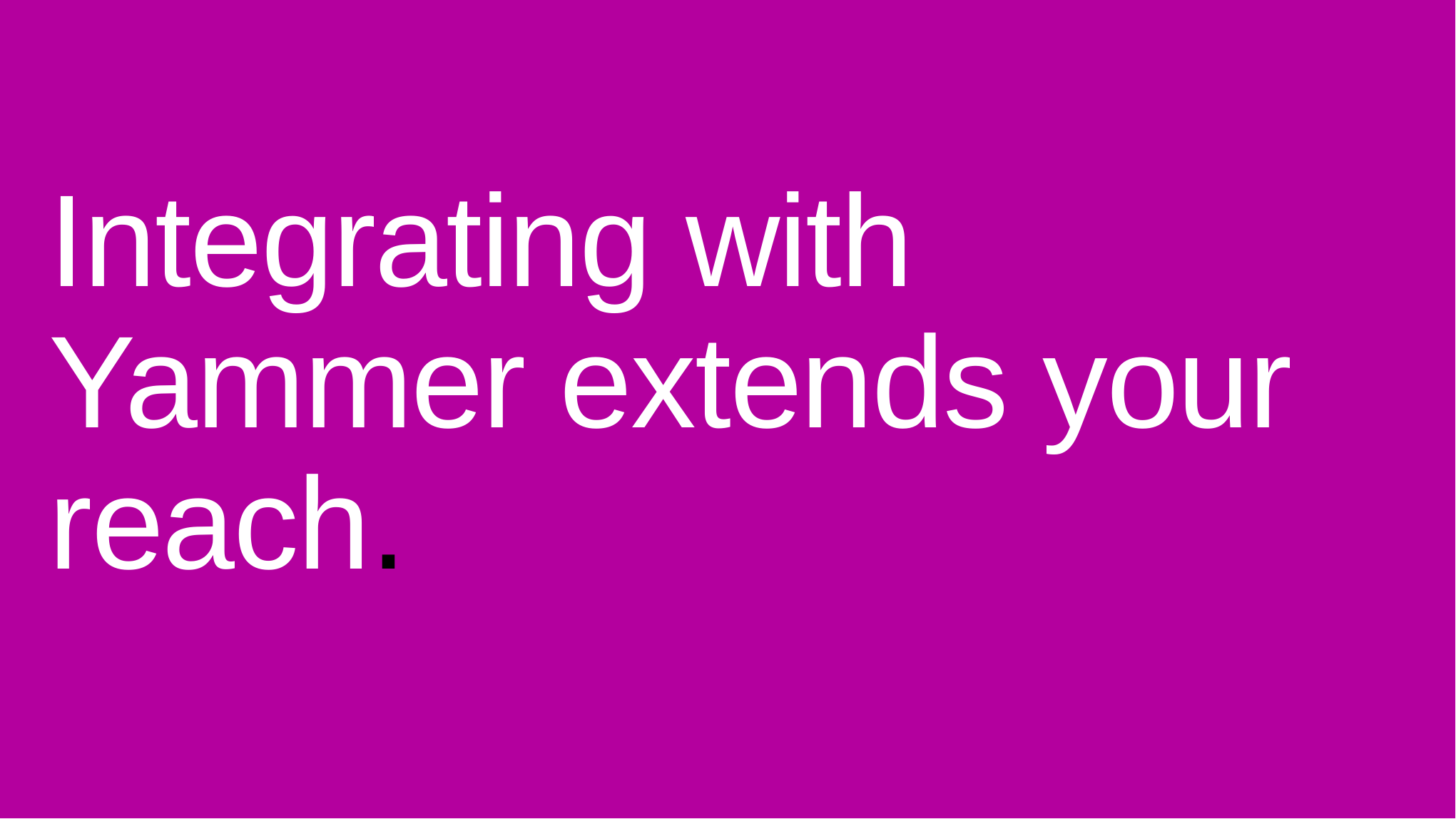

# Integrating with Yammer extends your reach.